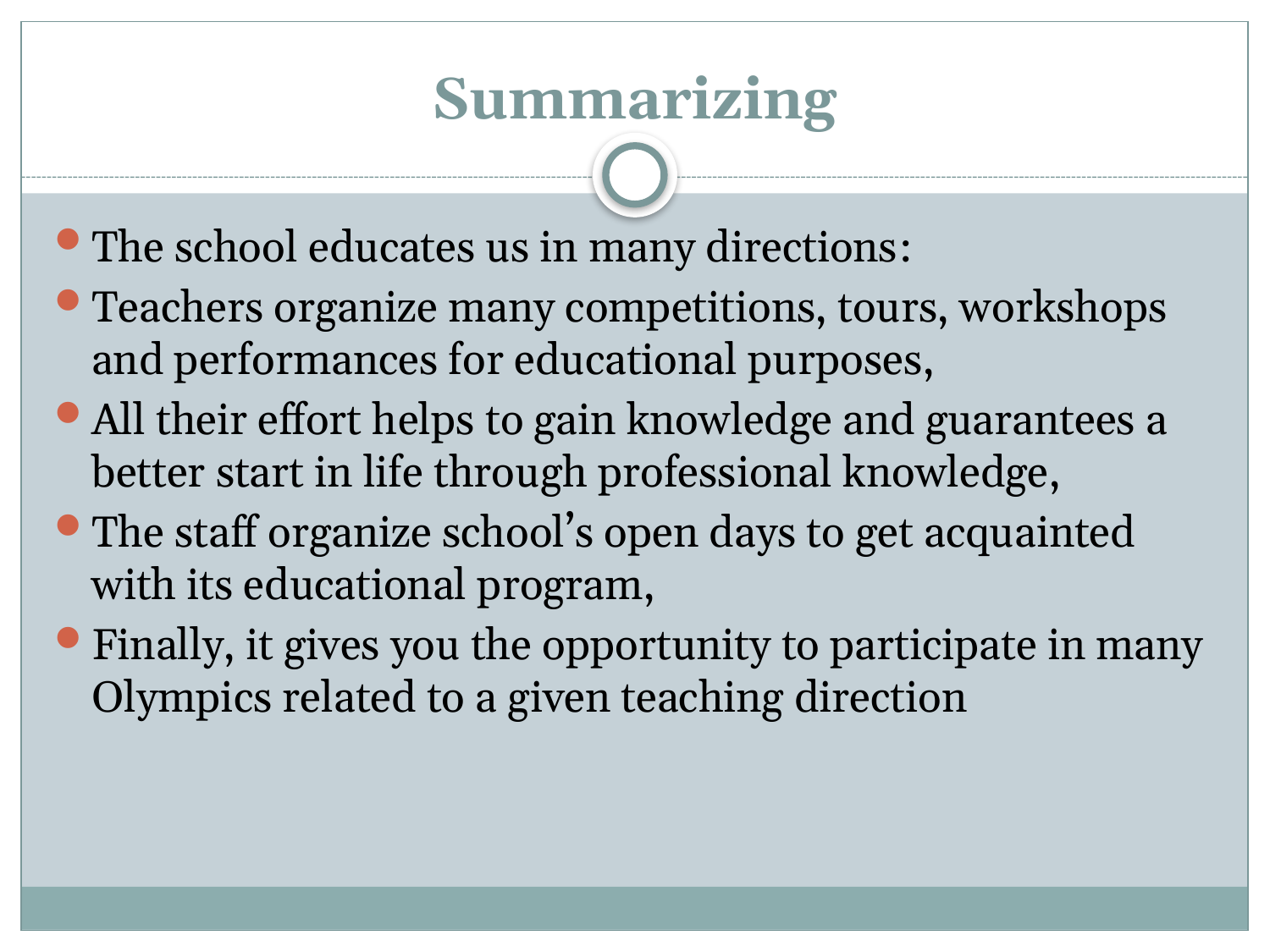

# Summarizing
The school educates us in many directions:
Teachers organize many competitions, tours, workshops and performances for educational purposes,
All their effort helps to gain knowledge and guarantees a better start in life through professional knowledge,
The staff organize school’s open days to get acquainted with its educational program,
Finally, it gives you the opportunity to participate in many Olympics related to a given teaching direction